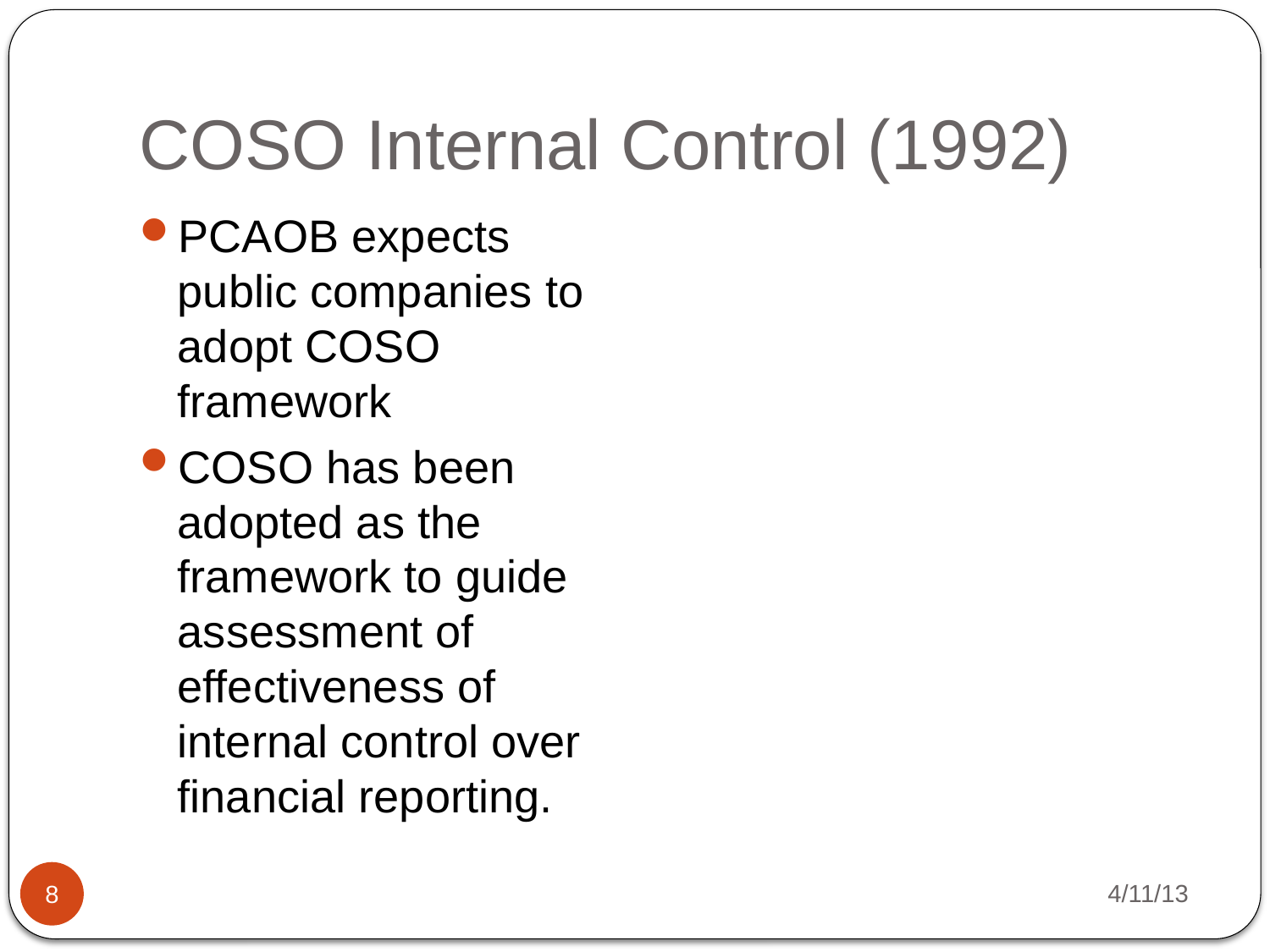

# COSO Internal Control (1992)
PCAOB expects public companies to adopt COSO framework
COSO has been adopted as the framework to guide assessment of effectiveness of internal control over financial reporting.

4/11/13
8